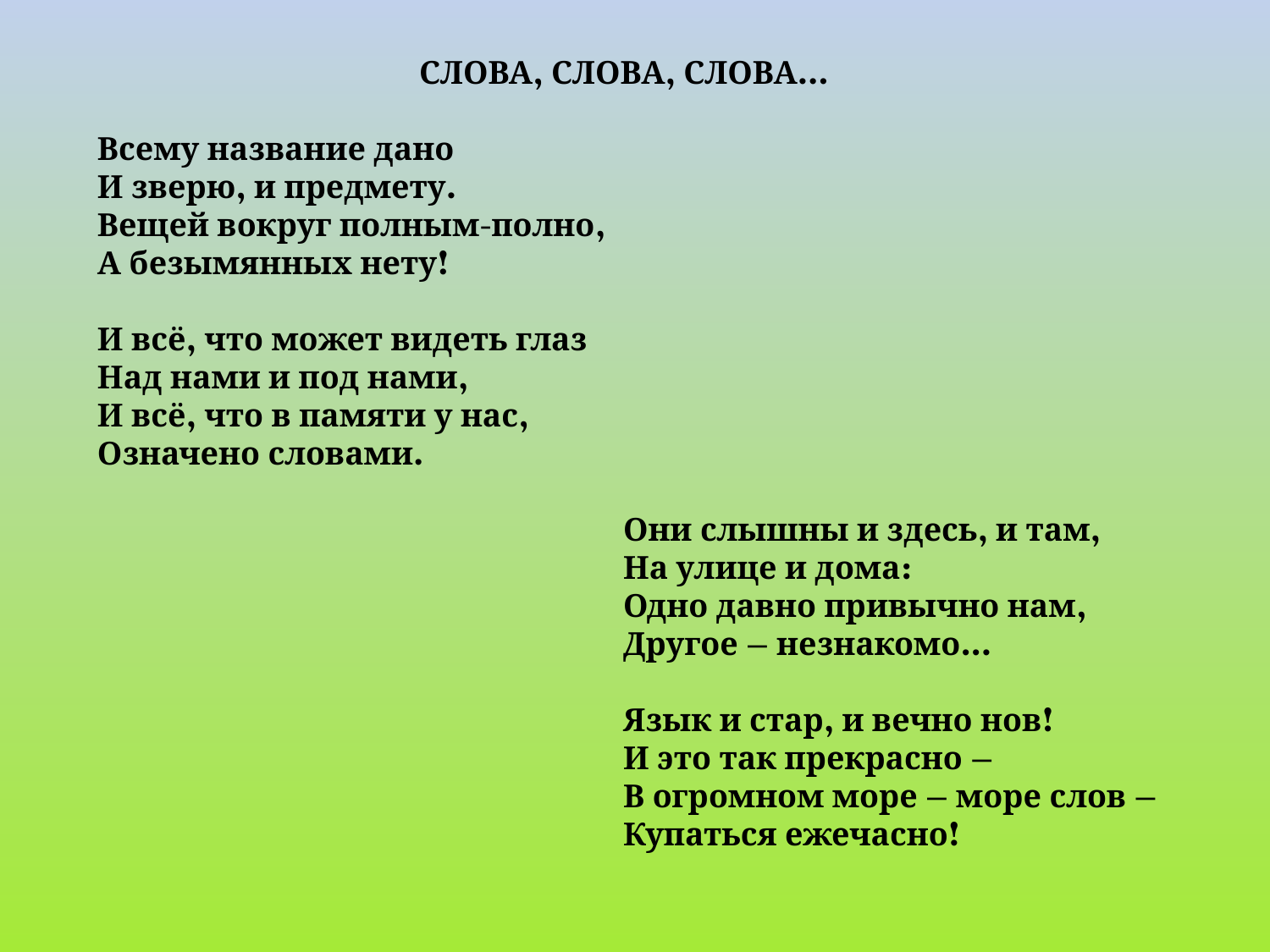

СЛОВА, СЛОВА, СЛОВА...
Всему название дано
И зверю, и предмету.
Вещей вокруг полным-полно,
А безымянных нету!
И всё, что может видеть глаз
Над нами и под нами,
И всё, что в памяти у нас,
Означено словами.
                                                                     Они слышны и здесь, и там,
                                                                     На улице и дома:
                                                                     Одно давно привычно нам,
                                                                     Другое – незнакомо...
                                                                     Язык и стар, и вечно нов!
                                                                     И это так прекрасно –
                                                                     В огромном море – море слов –
                                                                     Купаться ежечасно!